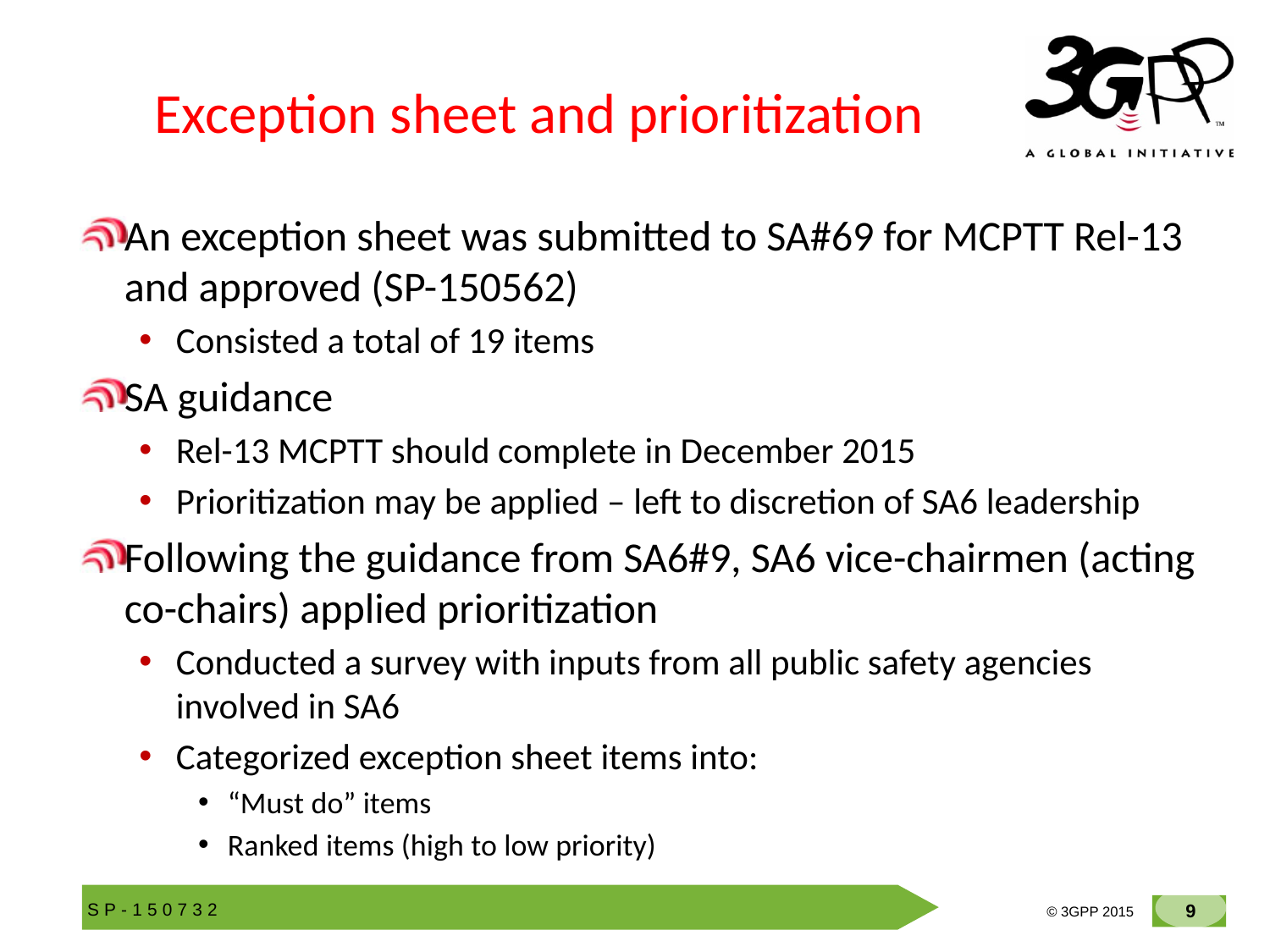

# Exception sheet and prioritization
An exception sheet was submitted to SA#69 for MCPTT Rel-13 and approved (SP-150562)
Consisted a total of 19 items
SA guidance
Rel-13 MCPTT should complete in December 2015
Prioritization may be applied – left to discretion of SA6 leadership
Following the guidance from SA6#9, SA6 vice-chairmen (acting co-chairs) applied prioritization
Conducted a survey with inputs from all public safety agencies involved in SA6
Categorized exception sheet items into:
“Must do” items
Ranked items (high to low priority)